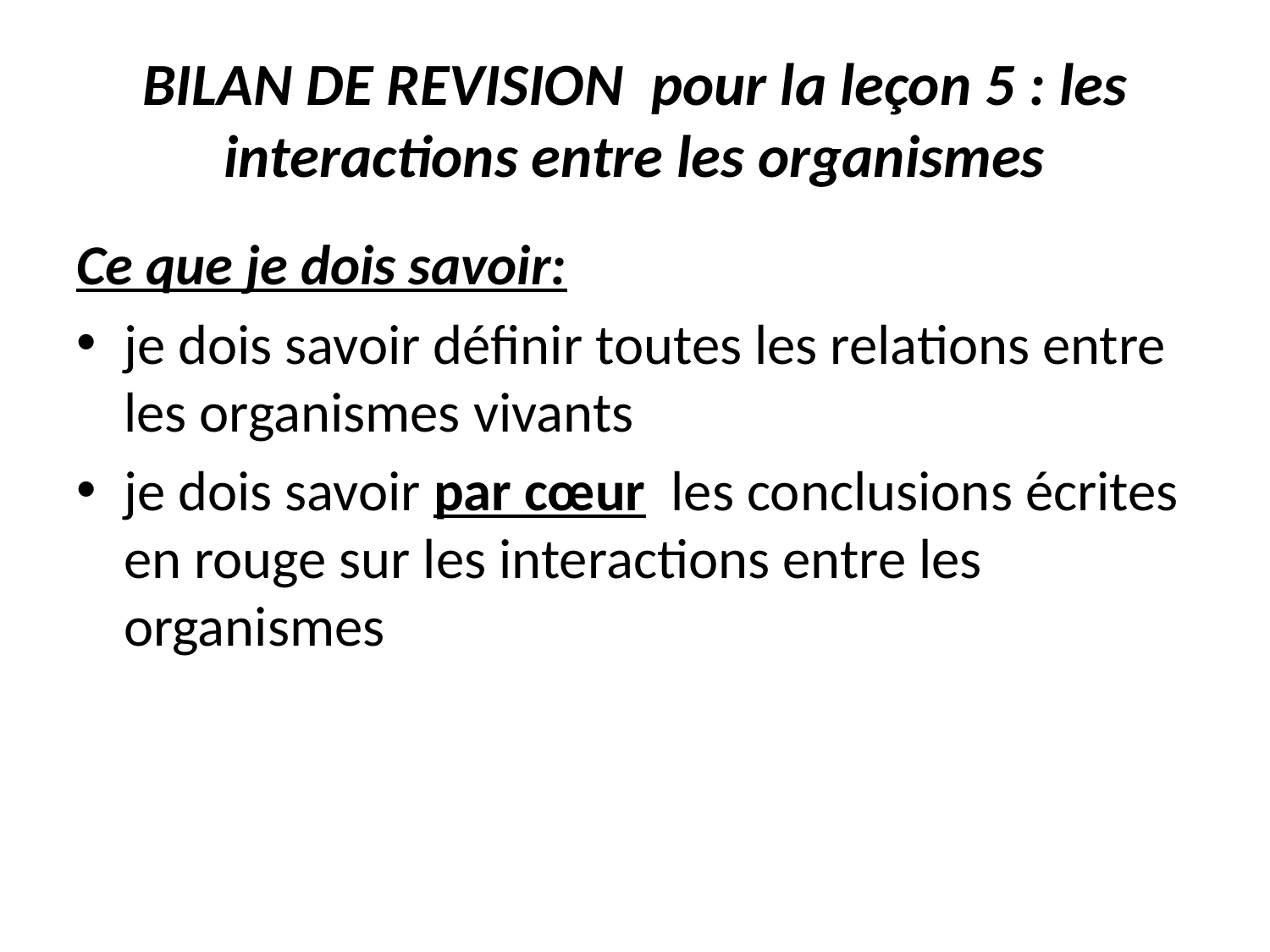

# BILAN DE REVISION  pour la leçon 5 : les interactions entre les organismes
Ce que je dois savoir:
je dois savoir définir toutes les relations entre les organismes vivants
je dois savoir par cœur  les conclusions écrites en rouge sur les interactions entre les organismes